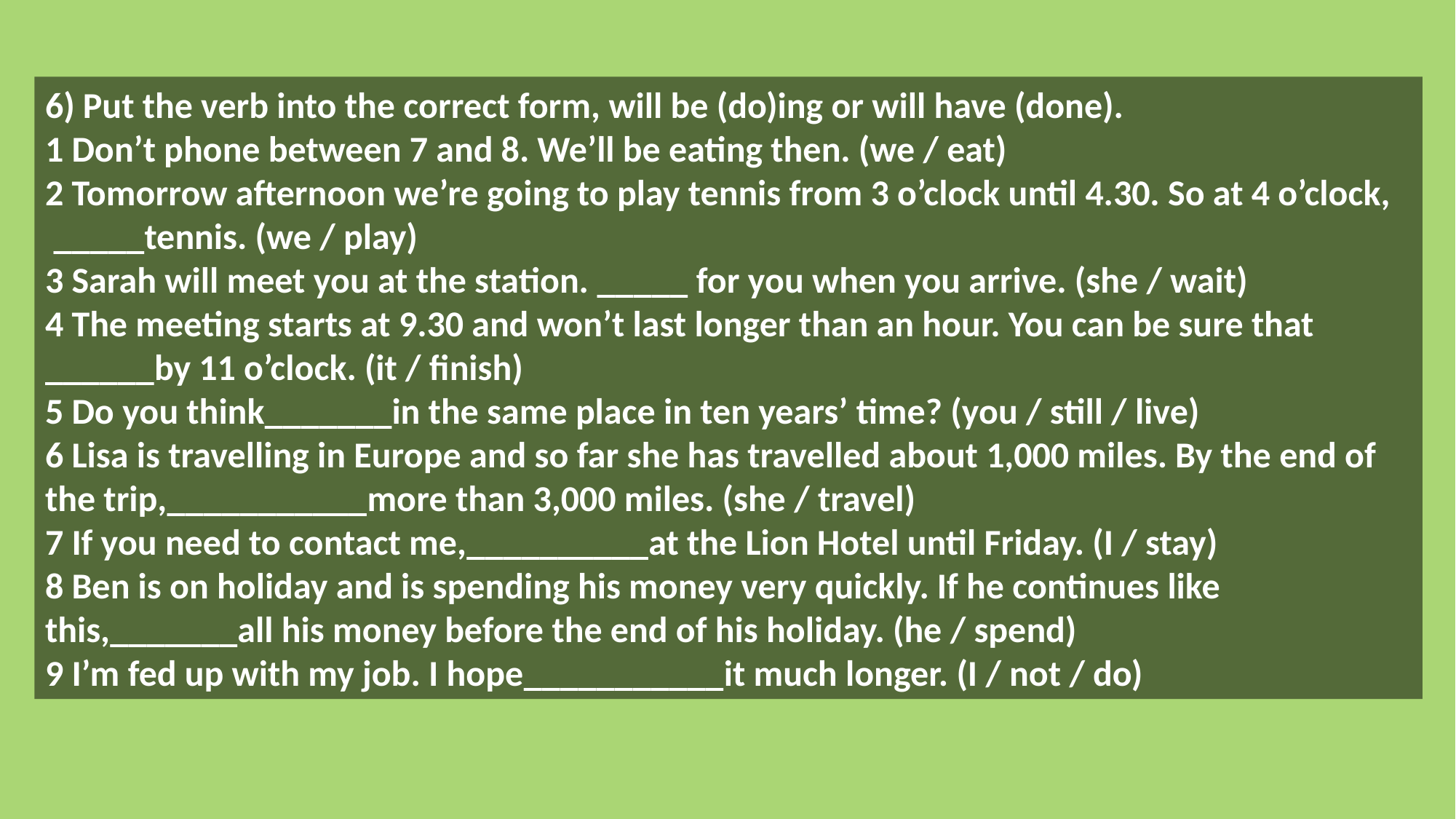

6) Put the verb into the correct form, will be (do)ing or will have (done).
1 Don’t phone between 7 and 8. We’ll be eating then. (we / eat)
2 Tomorrow afternoon we’re going to play tennis from 3 o’clock until 4.30. So at 4 o’clock,
 _____tennis. (we / play)
3 Sarah will meet you at the station. _____ for you when you arrive. (she / wait)
4 The meeting starts at 9.30 and won’t last longer than an hour. You can be sure that
______by 11 o’clock. (it / finish)
5 Do you think_______in the same place in ten years’ time? (you / still / live)
6 Lisa is travelling in Europe and so far she has travelled about 1,000 miles. By the end of the trip,___________more than 3,000 miles. (she / travel)
7 If you need to contact me,__________at the Lion Hotel until Friday. (I / stay)
8 Ben is on holiday and is spending his money very quickly. If he continues like this,_______all his money before the end of his holiday. (he / spend)
9 I’m fed up with my job. I hope___________it much longer. (I / not / do)